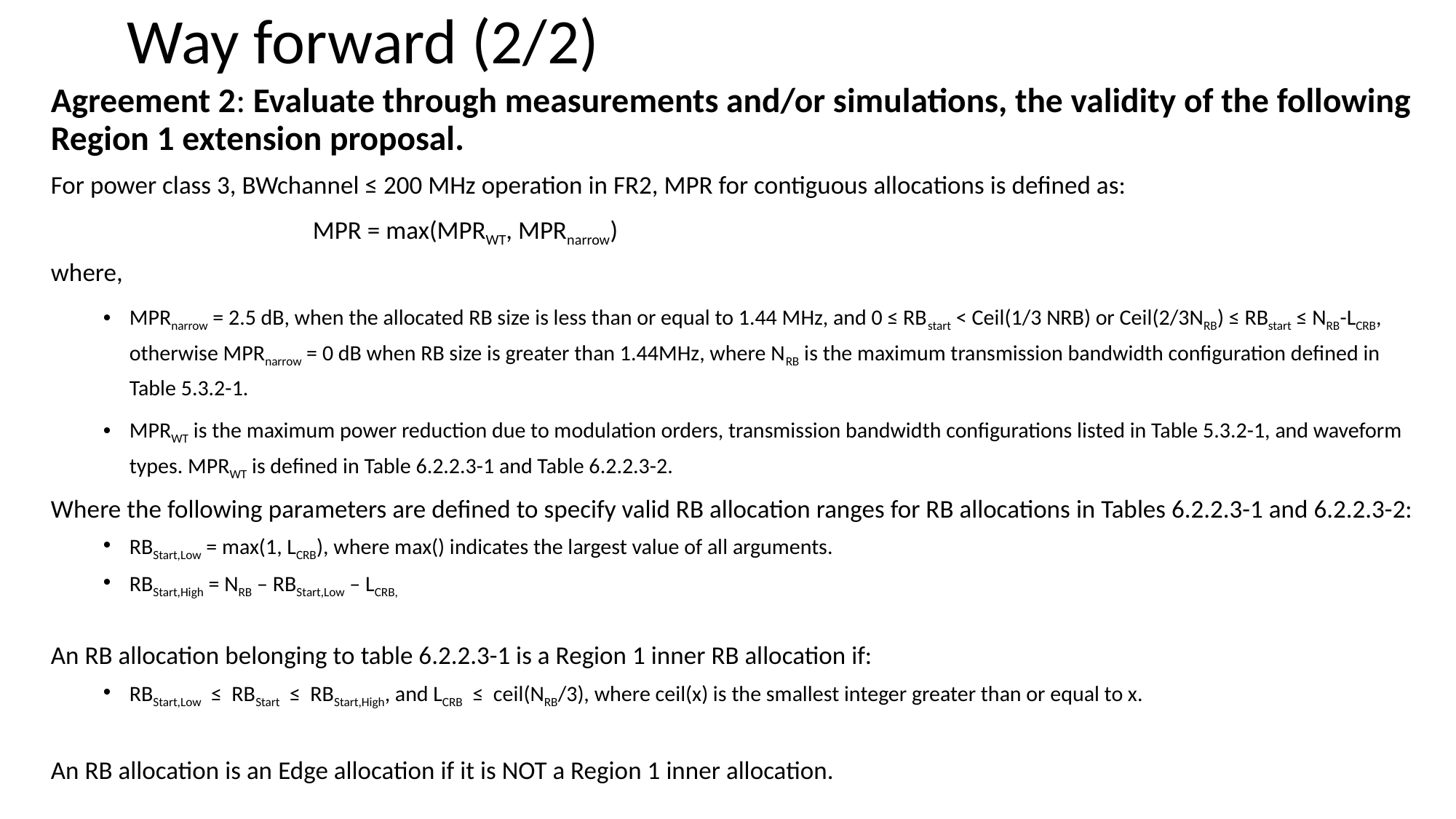

# Way forward (2/2)
Agreement 2: Evaluate through measurements and/or simulations, the validity of the following Region 1 extension proposal.
For power class 3, BWchannel ≤ 200 MHz operation in FR2, MPR for contiguous allocations is defined as:
				MPR = max(MPRWT, MPRnarrow)
where,
MPRnarrow = 2.5 dB, when the allocated RB size is less than or equal to 1.44 MHz, and 0 ≤ RBstart < Ceil(1/3 NRB) or Ceil(2/3NRB) ≤ RBstart ≤ NRB-LCRB, otherwise MPRnarrow = 0 dB when RB size is greater than 1.44MHz, where NRB is the maximum transmission bandwidth configuration defined in Table 5.3.2-1.
MPRWT is the maximum power reduction due to modulation orders, transmission bandwidth configurations listed in Table 5.3.2-1, and waveform types. MPRWT is defined in Table 6.2.2.3-1 and Table 6.2.2.3-2.
Where the following parameters are defined to specify valid RB allocation ranges for RB allocations in Tables 6.2.2.3-1 and 6.2.2.3-2:
RBStart,Low = max(1, LCRB), where max() indicates the largest value of all arguments.
RBStart,High = NRB – RBStart,Low – LCRB,

An RB allocation belonging to table 6.2.2.3-1 is a Region 1 inner RB allocation if:
RBStart,Low  ≤  RBStart  ≤  RBStart,High, and LCRB  ≤  ceil(NRB/3), where ceil(x) is the smallest integer greater than or equal to x.

An RB allocation is an Edge allocation if it is NOT a Region 1 inner allocation.